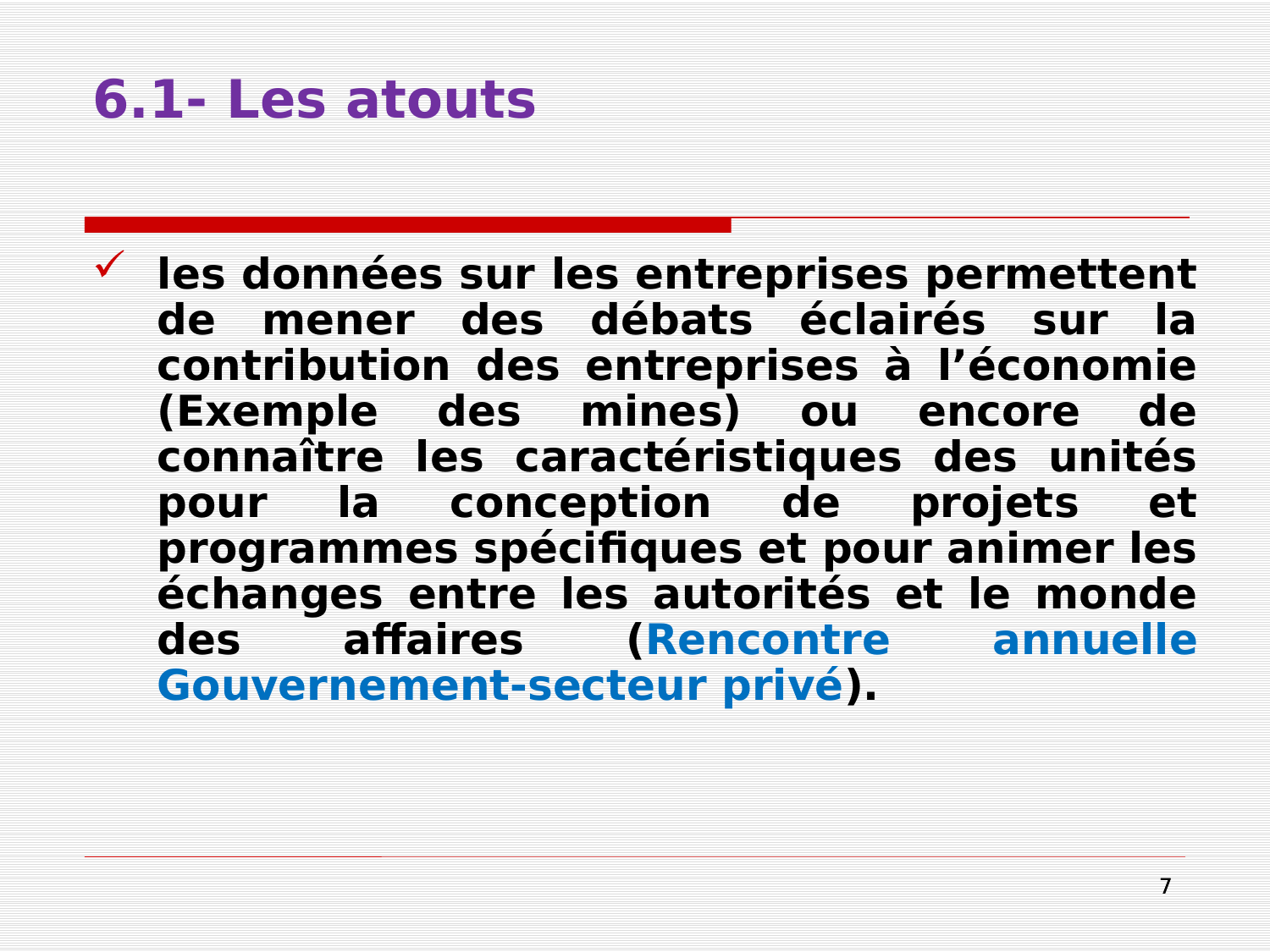

# 6.1- Les atouts
les données sur les entreprises permettent de mener des débats éclairés sur la contribution des entreprises à l’économie (Exemple des mines) ou encore de connaître les caractéristiques des unités pour la conception de projets et programmes spécifiques et pour animer les échanges entre les autorités et le monde des affaires (Rencontre annuelle Gouvernement-secteur privé).
7
7